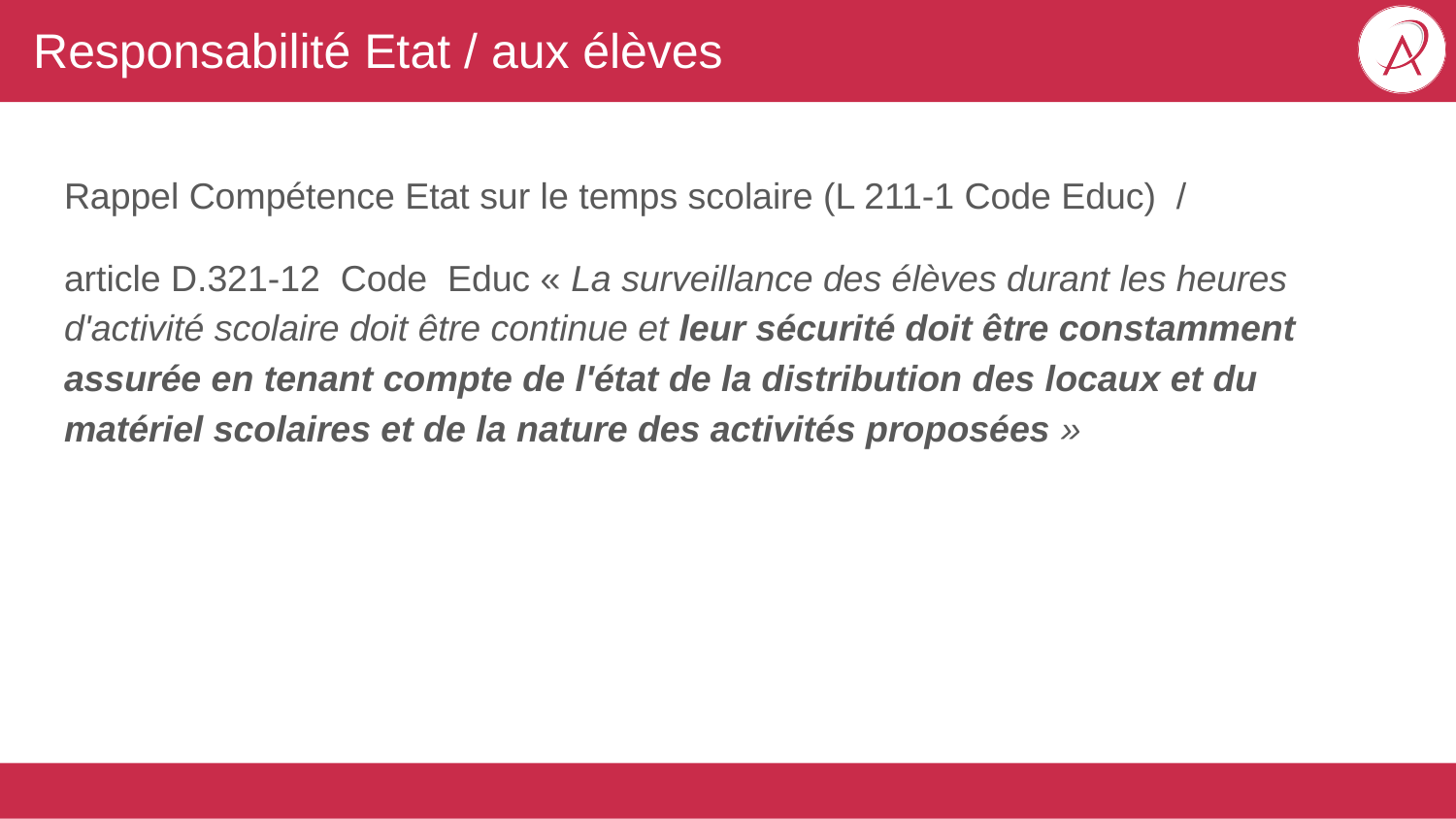

# Responsabilité Etat / aux élèves
Rappel Compétence Etat sur le temps scolaire (L 211-1 Code Educ)  /
article D.321-12  Code  Educ « La surveillance des élèves durant les heures d'activité scolaire doit être continue et leur sécurité doit être constamment assurée en tenant compte de l'état de la distribution des locaux et du matériel scolaires et de la nature des activités proposées »